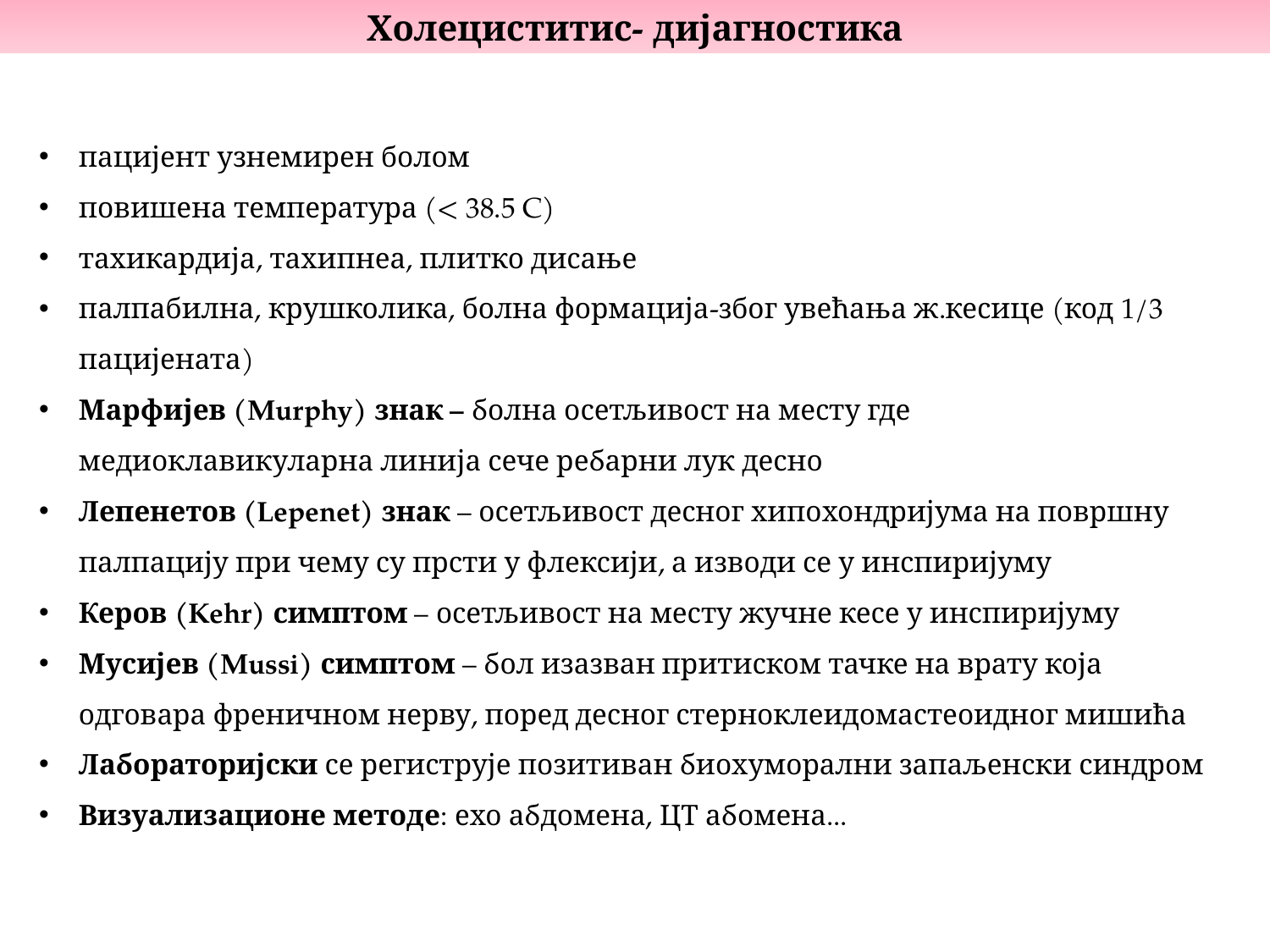

Холециститис- дијагностика
пацијент узнемирен болом
повишена температура (< 38.5 C)
тахикардија, тахипнеа, плитко дисање
палпабилна, крушколика, болна формација-због увећања ж.кесице (код 1/3 пацијената)
Марфијев (Murphy) знак – болна осетљивост на месту где медиоклавикуларна линија сече ребарни лук десно
Лепенетов (Lepenet) знак – осетљивост десног хипохондријума на површну палпацију при чему су прсти у флексији, а изводи се у инспиријуму
Керов (Kehr) симптом – осетљивост на месту жучне кесе у инспиријуму
Мусијев (Mussi) симптом – бол изазван притиском тачке на врату која одговара френичном нерву, поред десног стерноклеидомастеоидног мишића
Лабораторијски се региструје позитиван биохуморални запаљенски синдром
Визуализационе методе: ехо абдомена, ЦТ абомена...